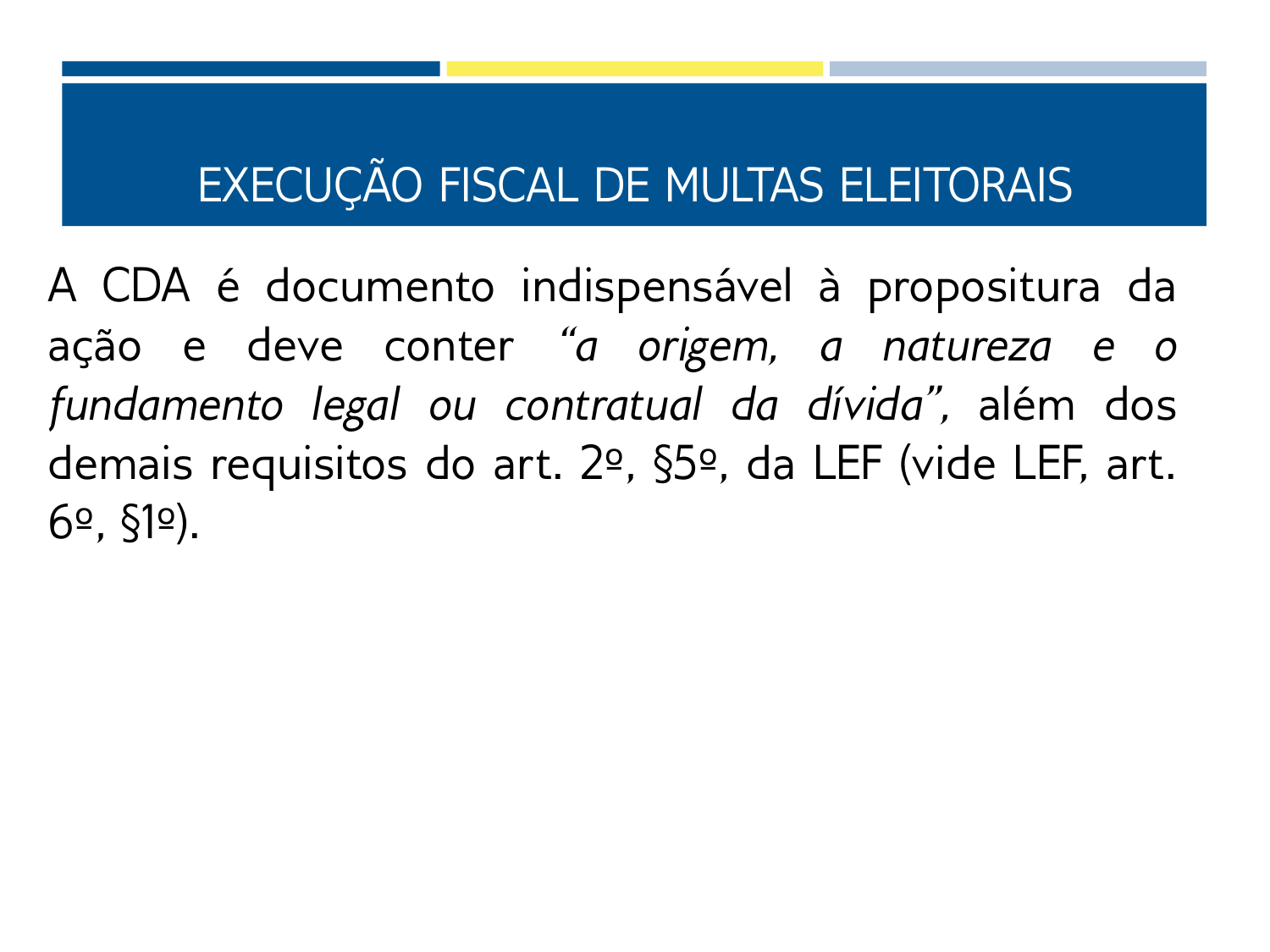

# EXECUÇÃO FISCAL DE MULTAS ELEITORAIS
A CDA é documento indispensável à propositura da ação e deve conter “a origem, a natureza e o fundamento legal ou contratual da dívida”, além dos demais requisitos do art. 2º, §5º, da LEF (vide LEF, art. 6º, §1º).